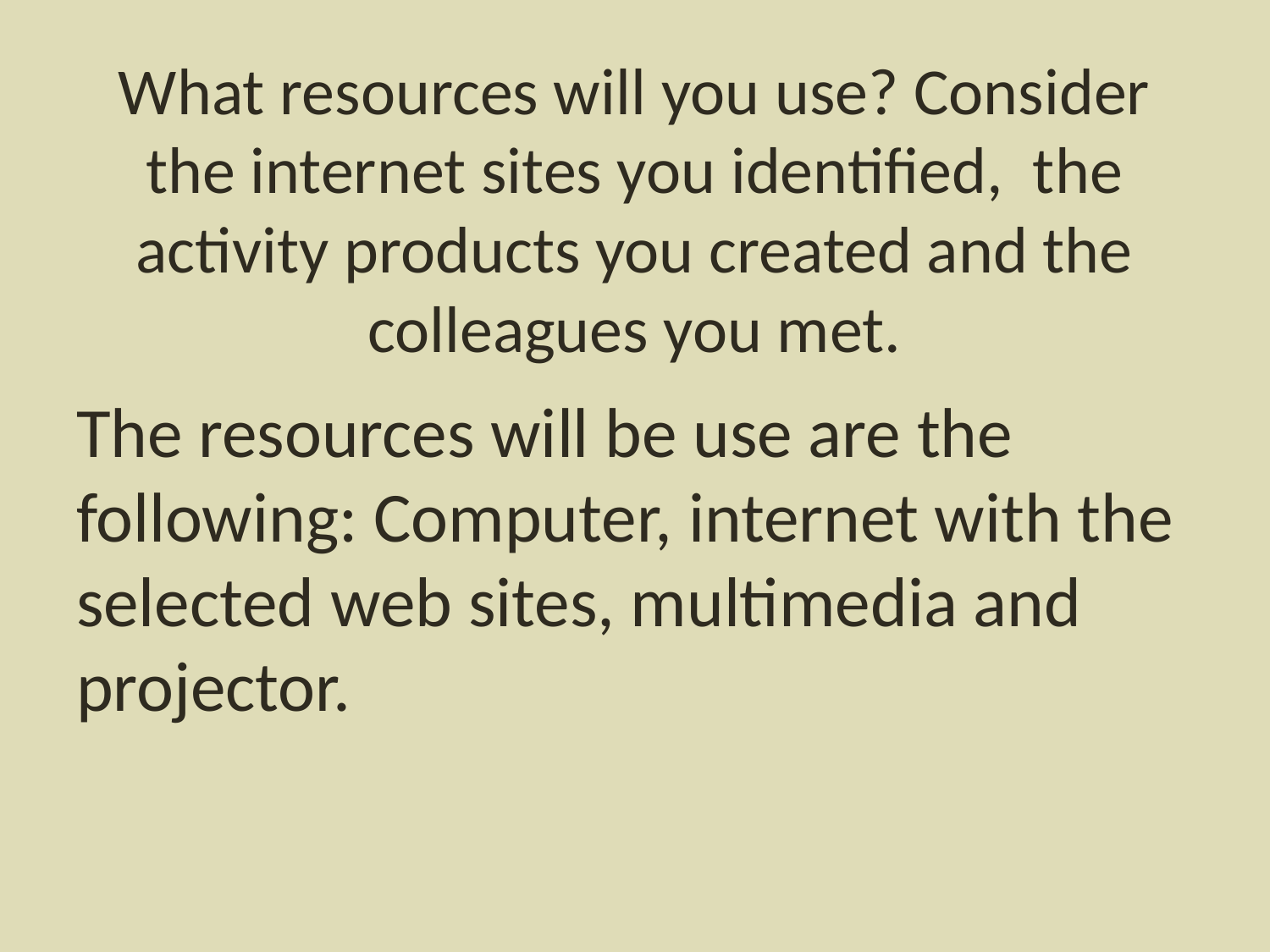

# What resources will you use? Consider the internet sites you identified,  the activity products you created and the colleagues you met.
The resources will be use are the following: Computer, internet with the selected web sites, multimedia and projector.